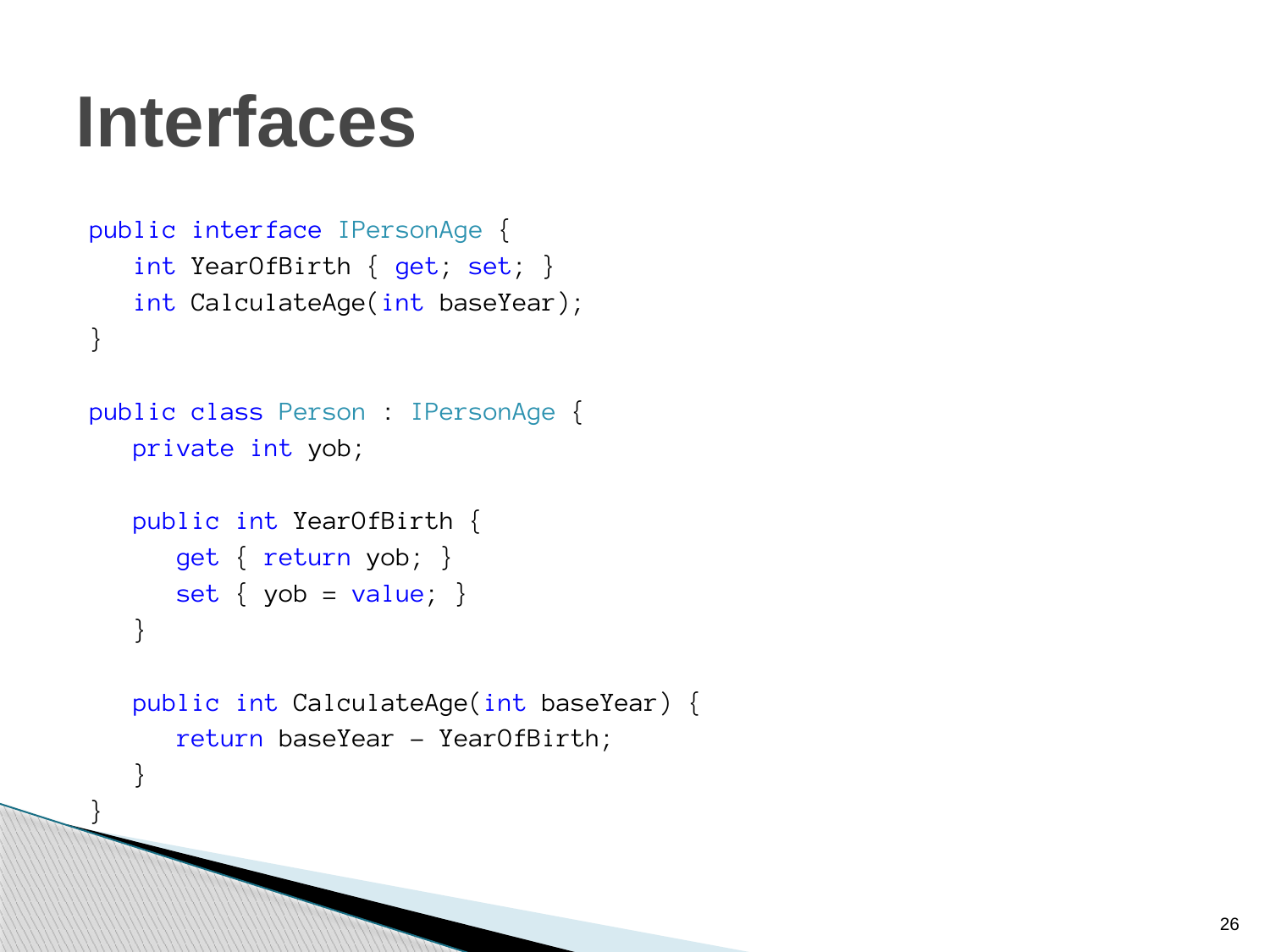

# Interfaces
public interface IPersonAge {
   int YearOfBirth { get; set; }
   int CalculateAge(int baseYear);
}

public class Person : IPersonAge {
   private int yob;

   public int YearOfBirth {
      get { return yob; }
      set { yob = value; }
   }

   public int CalculateAge(int baseYear) {
      return baseYear - YearOfBirth;
   }
}
26